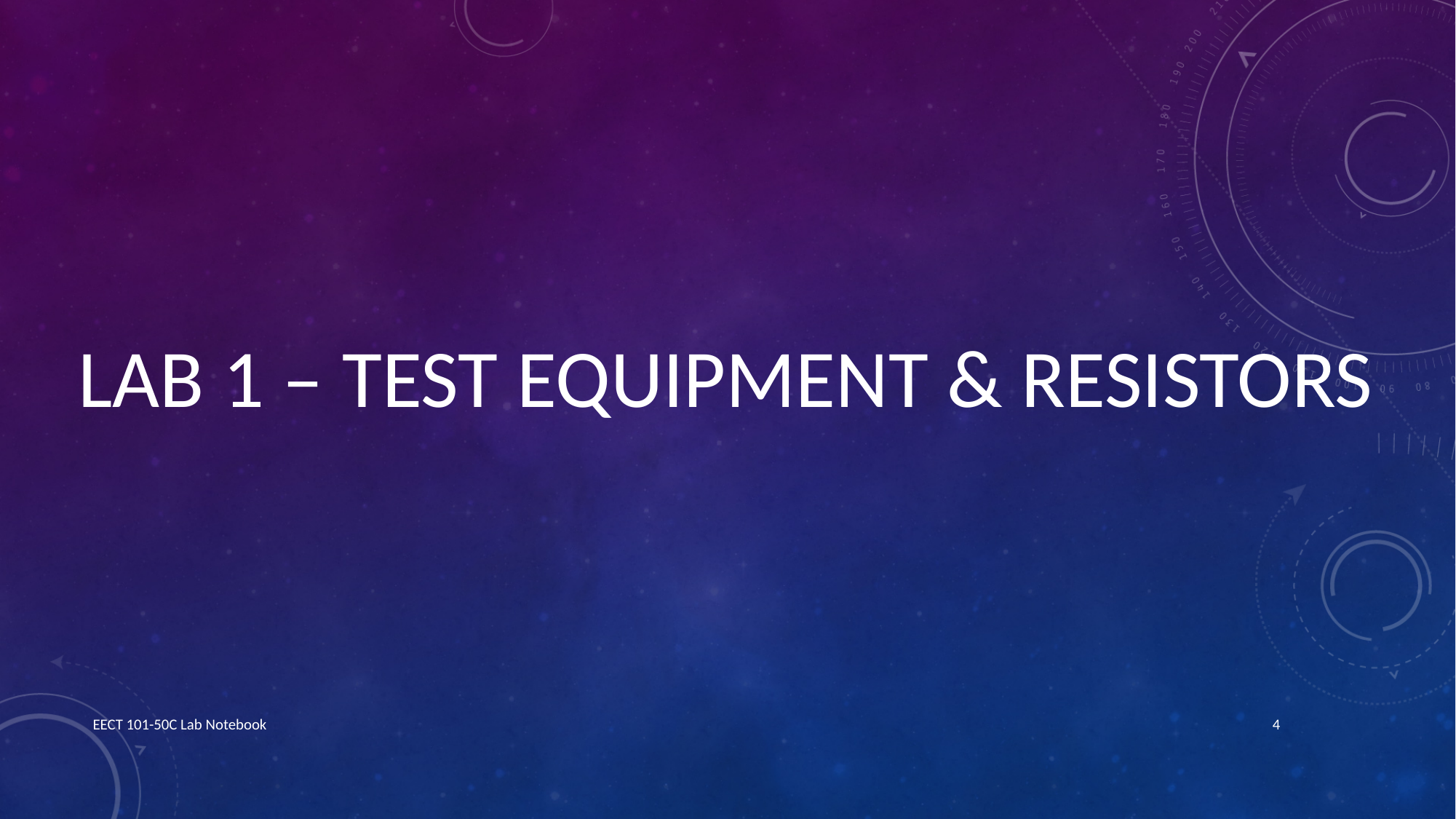

# Lab 1 – Test Equipment & Resistors
EECT 101-50C Lab Notebook
4